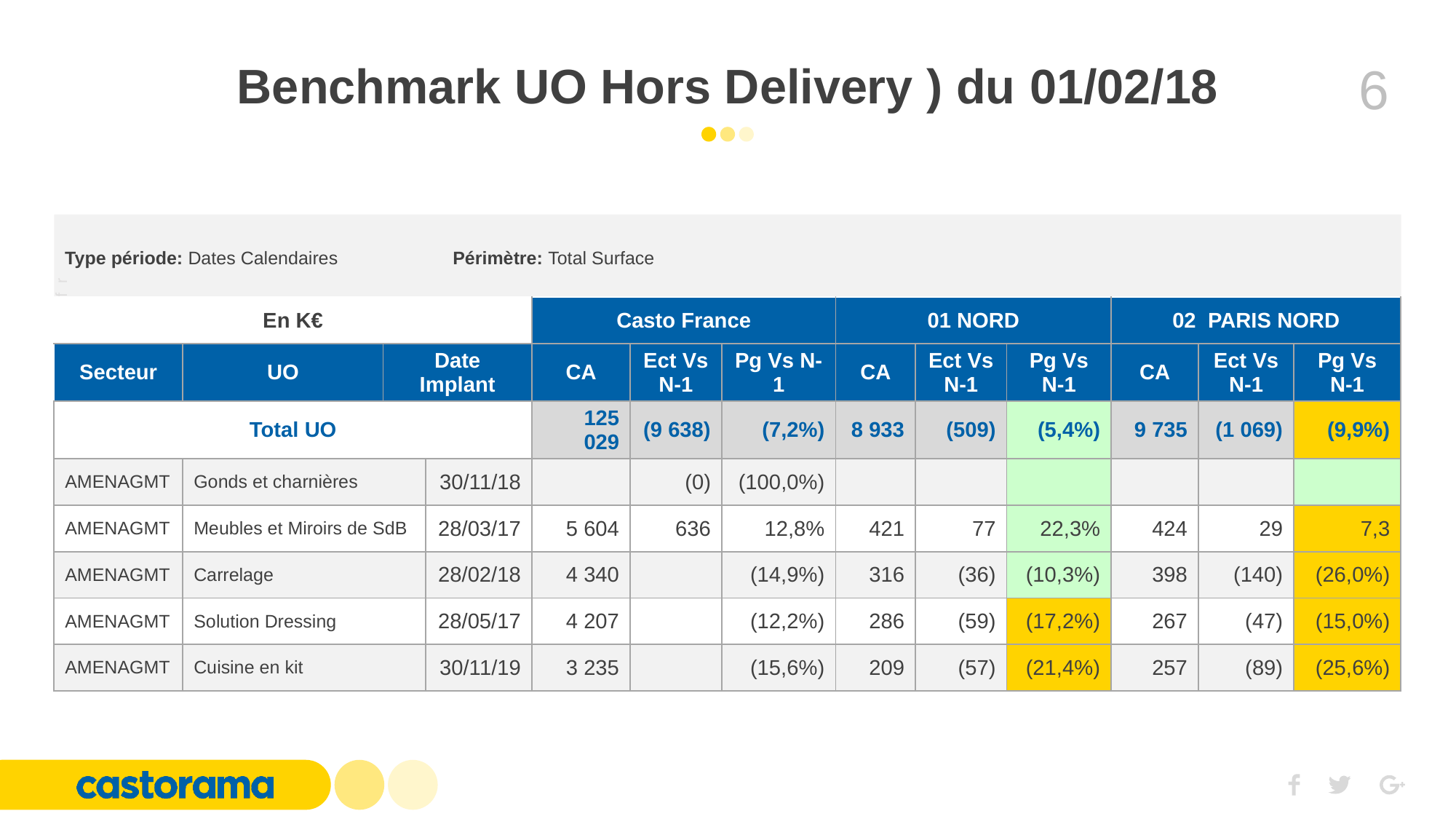

Benchmark UO Hors Delivery ) du 01/02/18

Type période: Dates Calendaires
Périmètre: Total Surface
| En K€ |  |  |  | Casto France |  |  | 01 NORD |  |  | 02 PARIS NORD |  |  |
| --- | --- | --- | --- | --- | --- | --- | --- | --- | --- | --- | --- | --- |
| Secteur | UO | Date Implant |  | CA | Ect Vs N-1 | Pg Vs N-1 | CA | Ect Vs N-1 | Pg Vs N-1 | CA | Ect Vs N-1 | Pg Vs N-1 |
| Total UO |  |  |  | 125 029 | (9 638) | (7,2%) | 8 933 | (509) | (5,4%) | 9 735 | (1 069) | (9,9%) |
| AMENAGMT | Gonds et charnières |  | 30/11/18 |  | (0) | (100,0%) |  |  |  |  |  |  |
| AMENAGMT | Meubles et Miroirs de SdB |  | 28/03/17 | 5 604 | 636 | 12,8% | 421 | 77 | 22,3% | 424 | 29 | 7,3 |
| AMENAGMT | Carrelage |  | 28/02/18 | 4 340 |  | (14,9%) | 316 | (36) | (10,3%) | 398 | (140) | (26,0%) |
| AMENAGMT | Solution Dressing |  | 28/05/17 | 4 207 |  | (12,2%) | 286 | (59) | (17,2%) | 267 | (47) | (15,0%) |
| AMENAGMT | Cuisine en kit |  | 30/11/19 | 3 235 |  | (15,6%) | 209 | (57) | (21,4%) | 257 | (89) | (25,6%) |